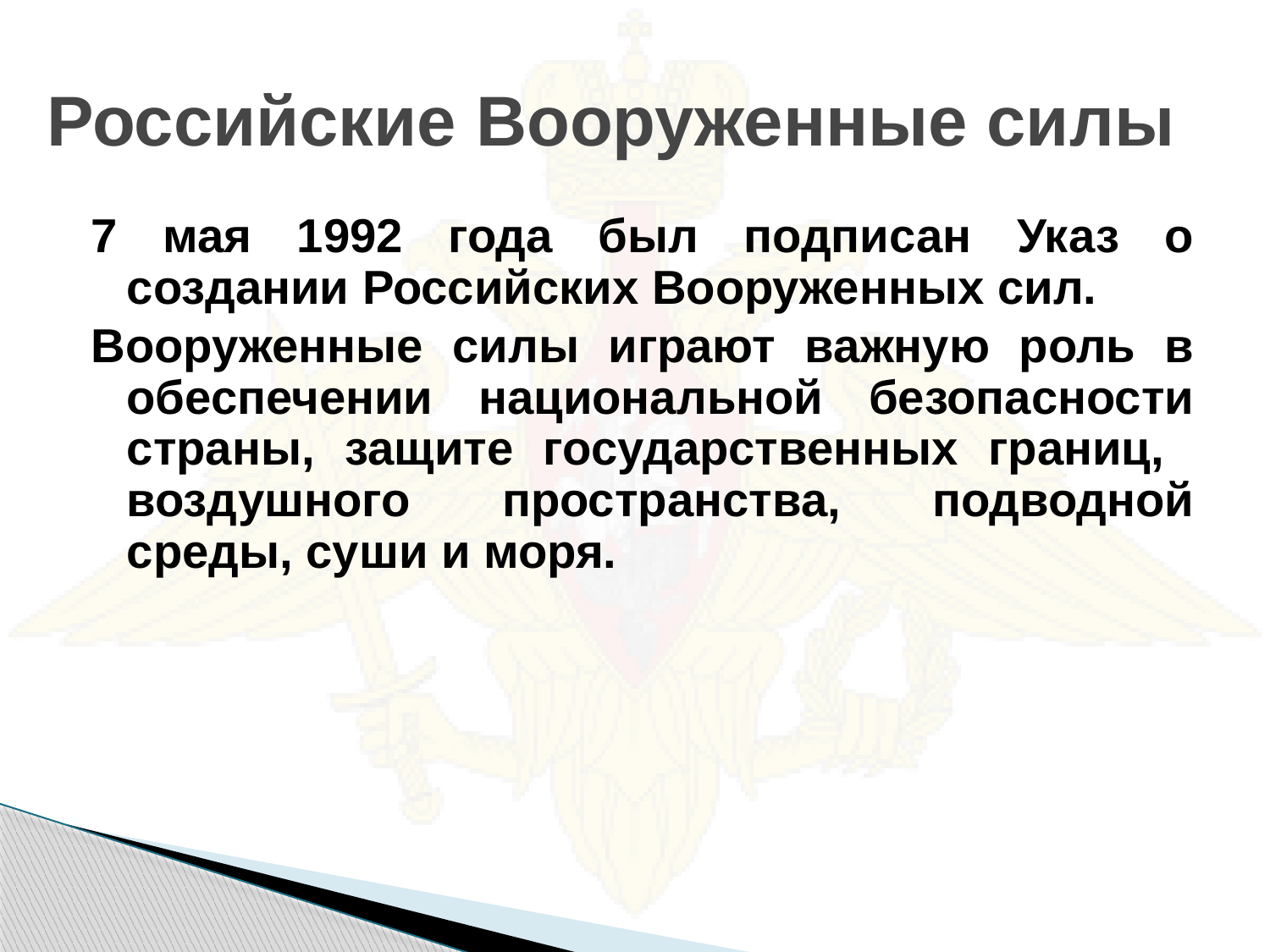

# Российские Вооруженные силы
7 мая 1992 года был подписан Указ о создании Российских Вооруженных сил.
Вооруженные силы играют важную роль в обеспечении национальной безопасности страны, защите государственных границ,  воздушного пространства, подводной среды, суши и моря.